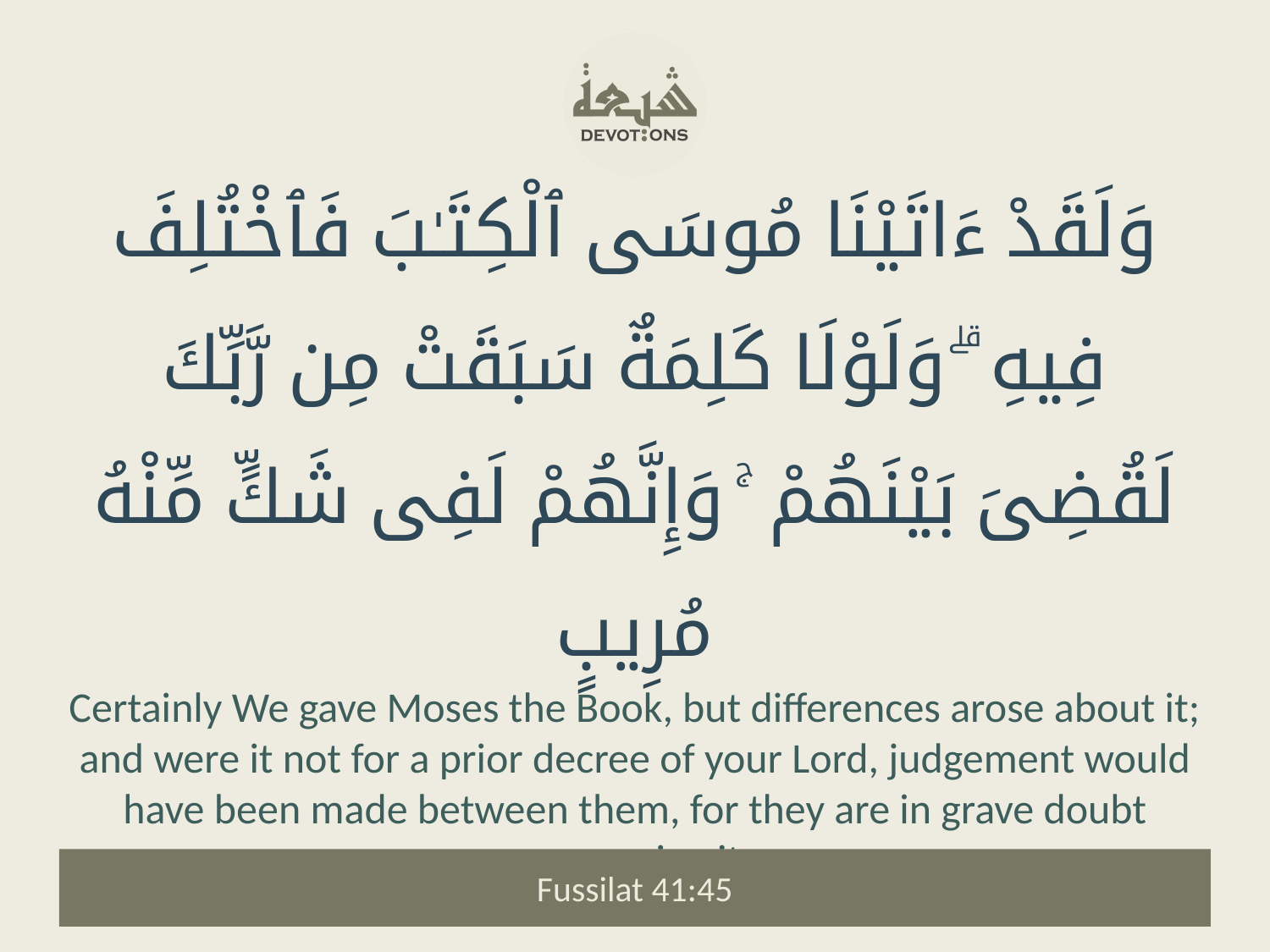

وَلَقَدْ ءَاتَيْنَا مُوسَى ٱلْكِتَـٰبَ فَٱخْتُلِفَ فِيهِ ۗ وَلَوْلَا كَلِمَةٌ سَبَقَتْ مِن رَّبِّكَ لَقُضِىَ بَيْنَهُمْ ۚ وَإِنَّهُمْ لَفِى شَكٍّ مِّنْهُ مُرِيبٍ
Certainly We gave Moses the Book, but differences arose about it; and were it not for a prior decree of your Lord, judgement would have been made between them, for they are in grave doubt concerning it.
Fussilat 41:45